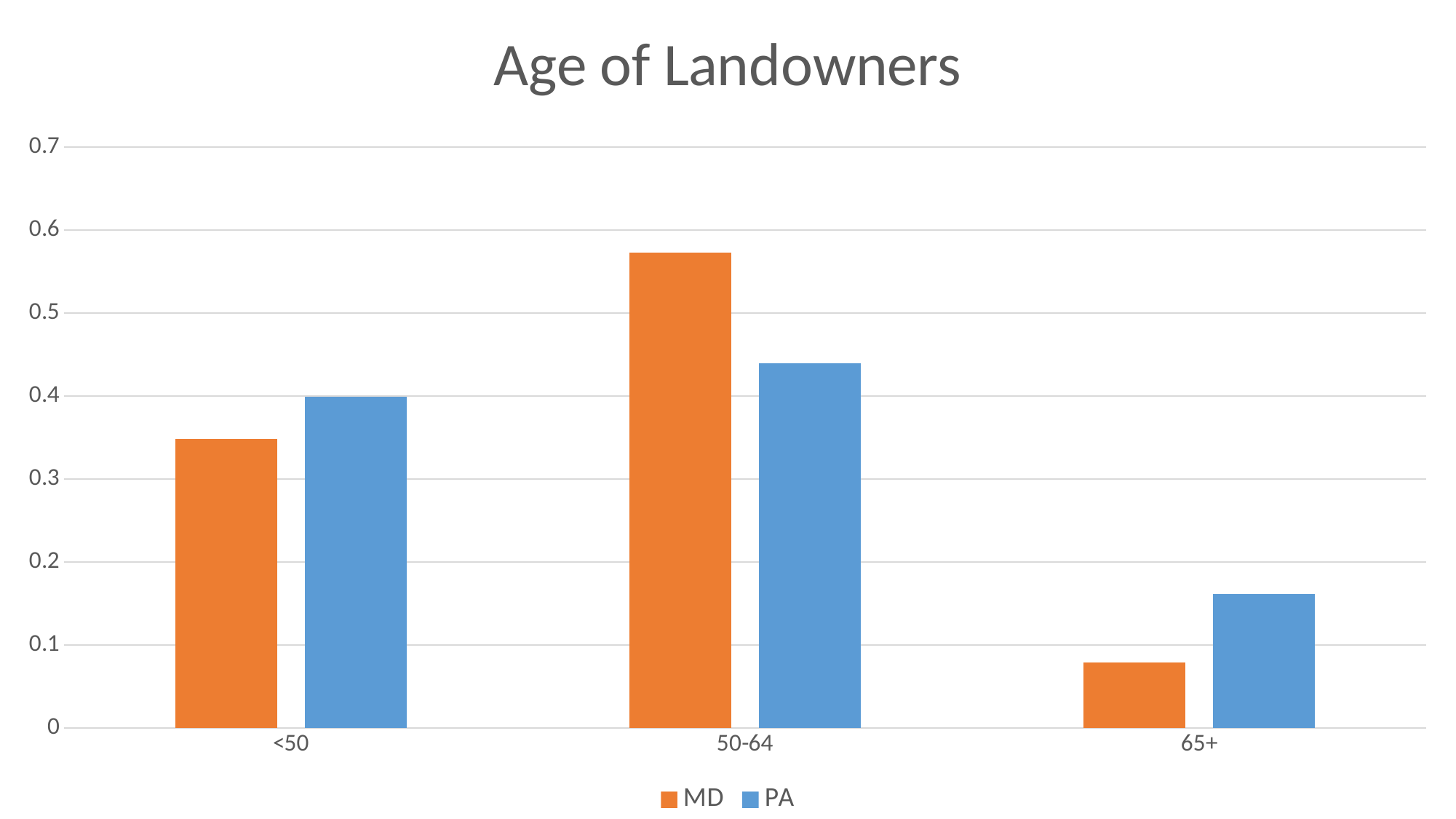

### Chart: Age of Landowners

| Category | MD | PA |
|---|---|---|
| <50 | 0.34801762114537443 | 0.3991031390134529 |
| 50-64 | 0.5726872246696035 | 0.43946188340807174 |
| 65+ | 0.07929515418502203 | 0.16143497757847533 |